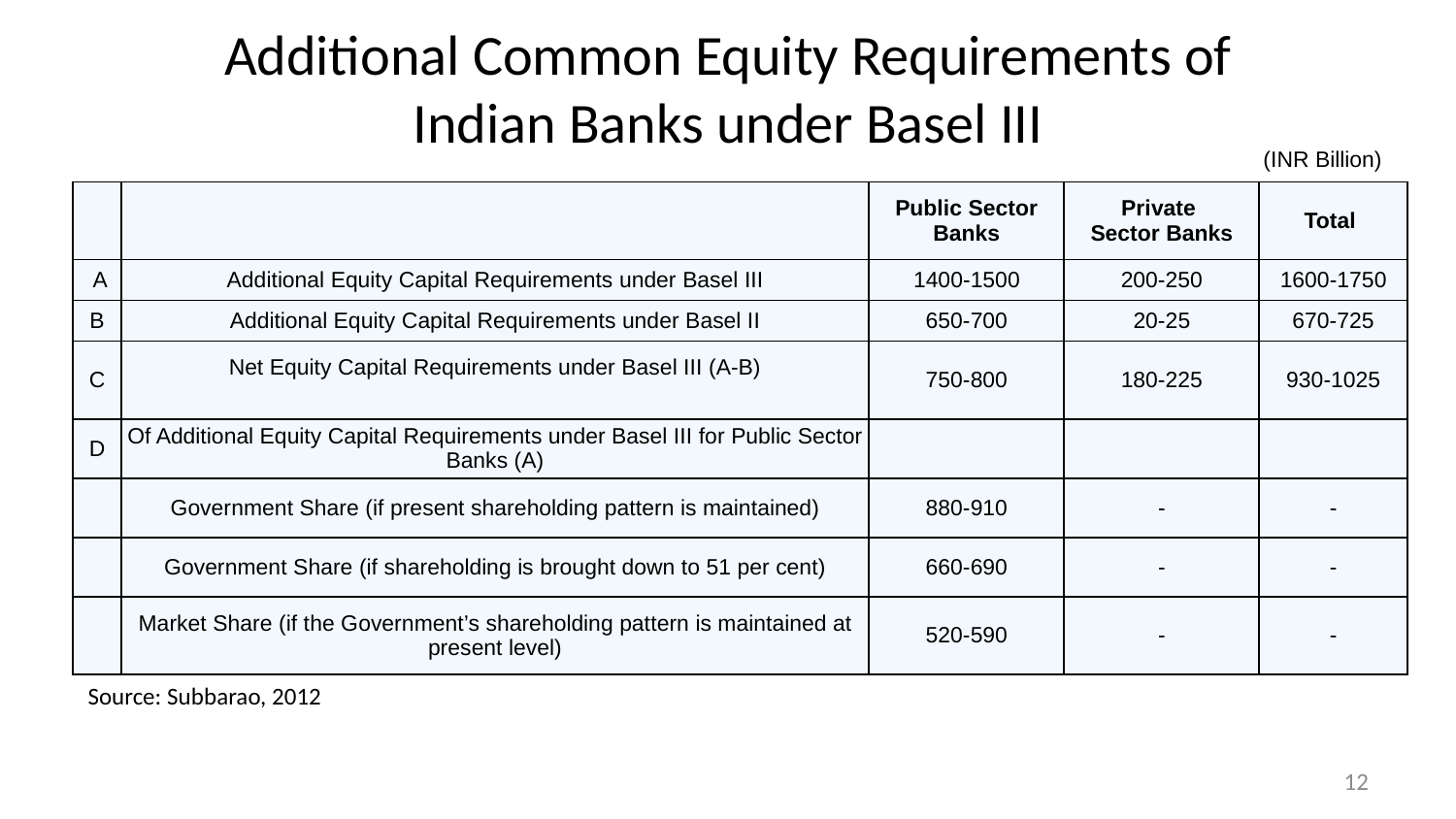

# Additional Common Equity Requirements of Indian Banks under Basel III
(INR Billion)
|  |  | Public Sector Banks | Private  Sector Banks | Total |
| --- | --- | --- | --- | --- |
| A | Additional Equity Capital Requirements under Basel III | 1400-1500 | 200-250 | 1600-1750 |
| B | Additional Equity Capital Requirements under Basel II | 650-700 | 20-25 | 670-725 |
| C | Net Equity Capital Requirements under Basel III (A-B) | 750-800 | 180-225 | 930-1025 |
| D | Of Additional Equity Capital Requirements under Basel III for Public Sector Banks (A) |  |  |  |
|  | Government Share (if present shareholding pattern is maintained) | 880-910 | - | - |
|  | Government Share (if shareholding is brought down to 51 per cent) | 660-690 | - | - |
|  | Market Share (if the Government’s shareholding pattern is maintained at present level) | 520-590 | - | - |
Source: Subbarao, 2012
12